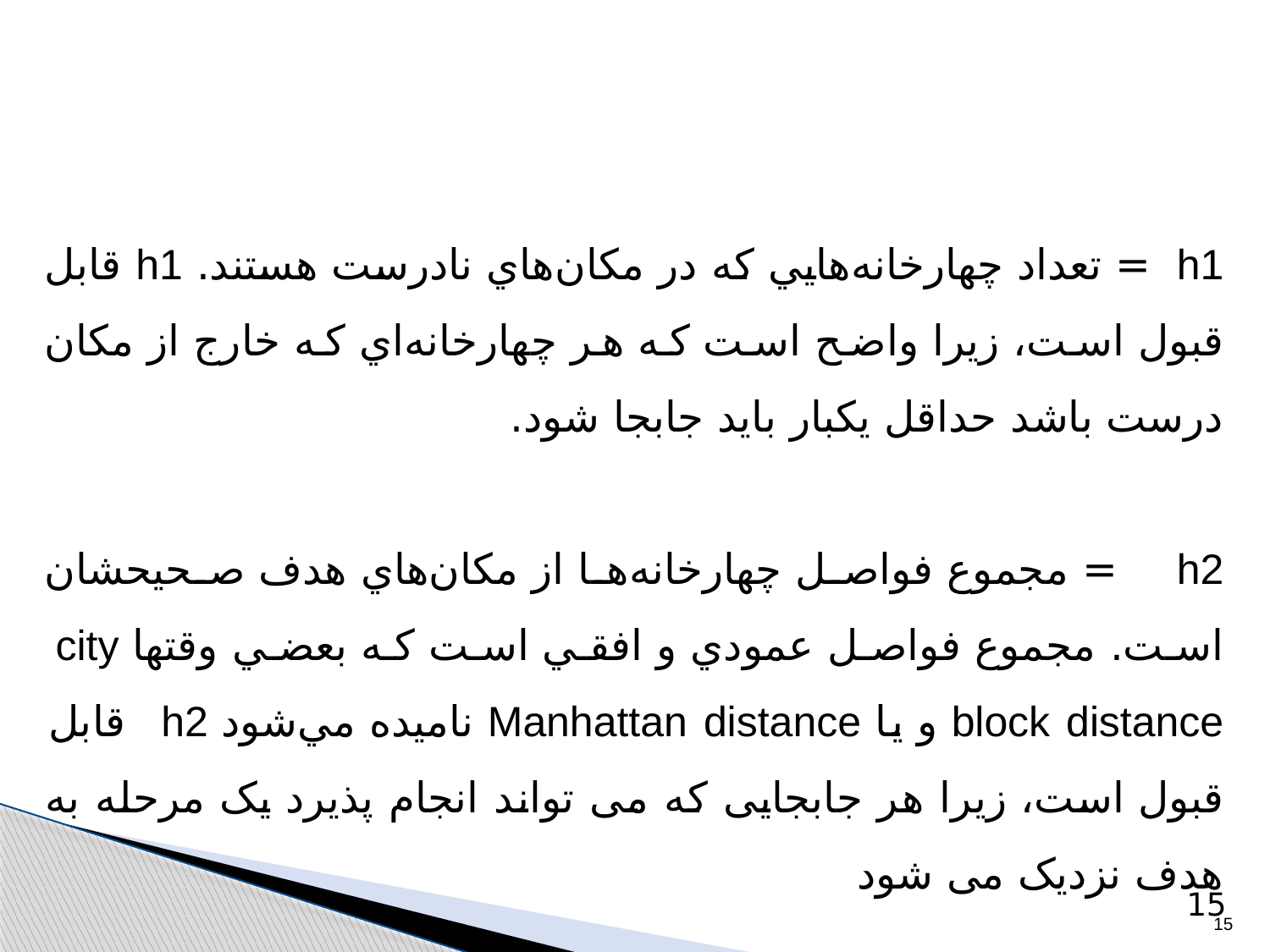

# توابع اکتشافی مربع 8
h1  = تعداد چهارخانه‌هايي که در مکان‌هاي نادرست هستند. h1 قابل قبول است، زيرا واضح است که هر چهارخانه‌اي که خارج از مکان درست باشد حداقل يکبار بايد جابجا شود.

h2  = مجموع فواصل چهارخانه‌ها از مکان‌هاي هدف صحيحشان است. مجموع فواصل عمودي و افقي است که بعضي وقتها city block distance و يا Manhattan distance ناميده مي‌شود h2  قابل قبول است، زيرا هر جابجایی که می تواند انجام پذیرد یک مرحله به هدف نزدیک می شود
15